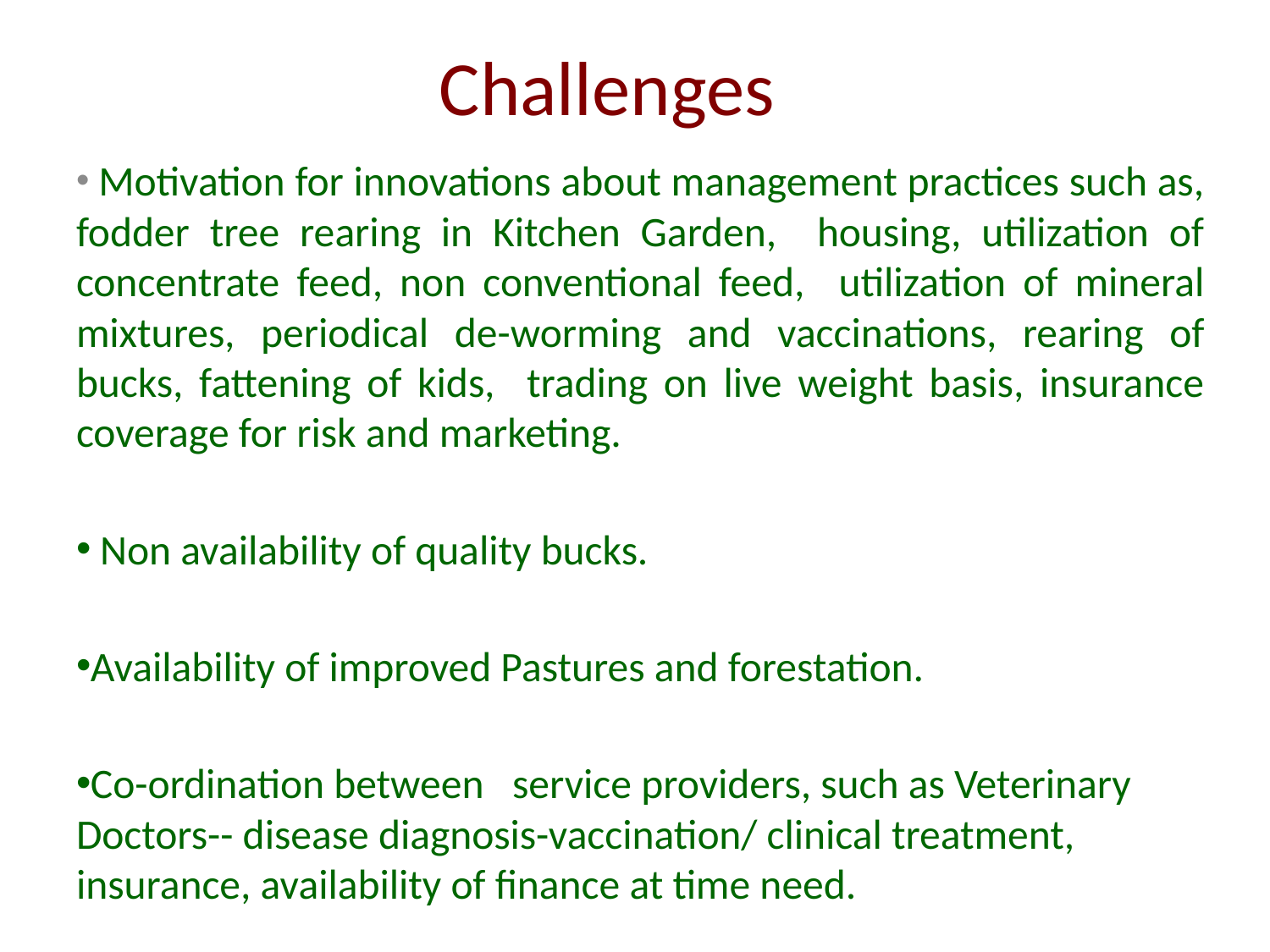

# Challenges
  Motivation for innovations about management practices such as, fodder tree rearing in Kitchen Garden,  housing, utilization of concentrate feed, non conventional feed,  utilization of mineral mixtures, periodical de-worming and vaccinations, rearing of bucks, fattening of kids,  trading on live weight basis, insurance coverage for risk and marketing.

  Non availability of quality bucks.

 Availability of improved Pastures and forestation.

 Co-ordination between   service providers, such as Veterinary Doctors-- disease diagnosis-vaccination/ clinical treatment, insurance, availability of finance at time need.